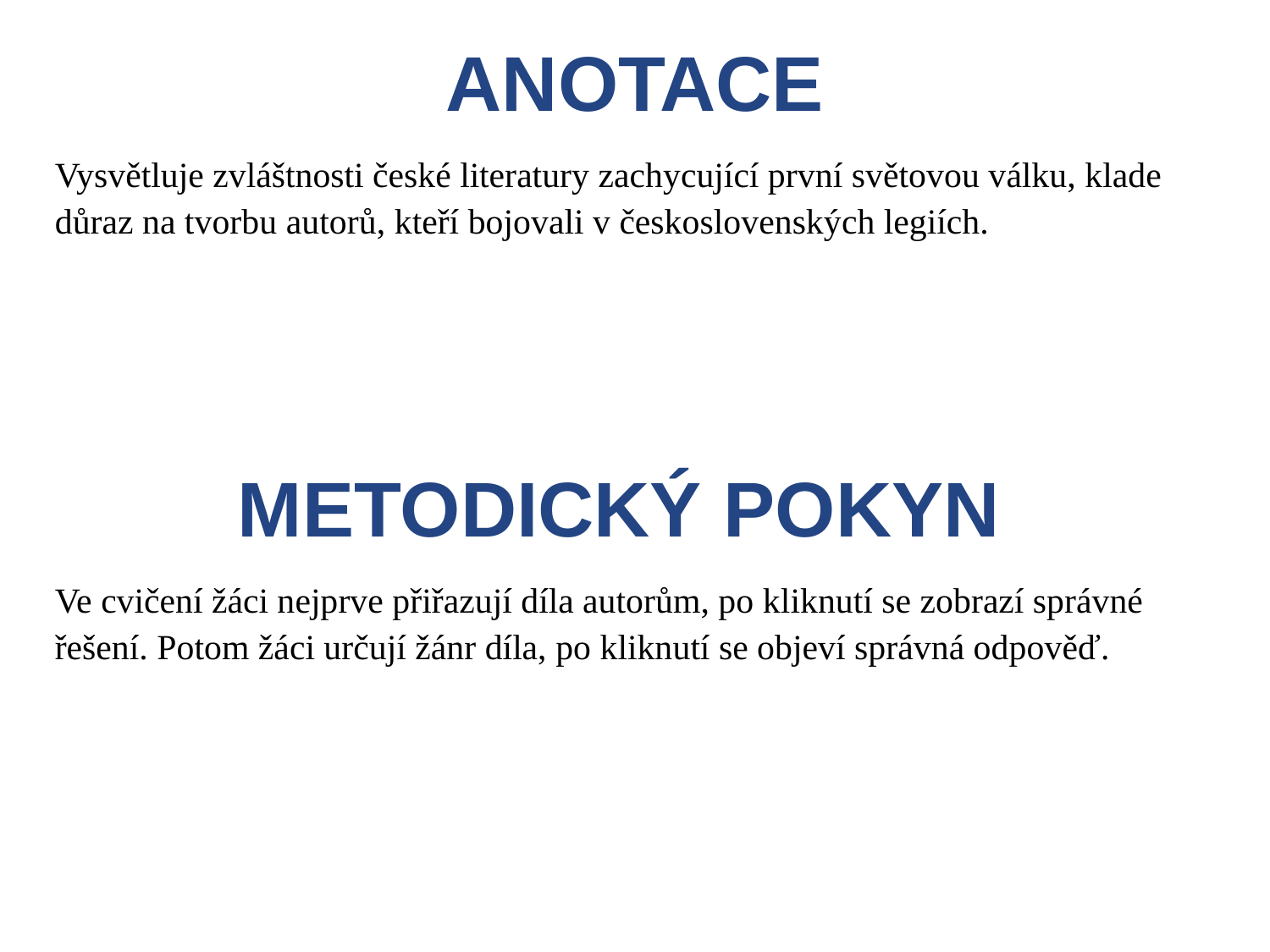

ANOTACE
Vysvětluje zvláštnosti české literatury zachycující první světovou válku, klade důraz na tvorbu autorů, kteří bojovali v československých legiích.
METODICKÝ POKYN
Ve cvičení žáci nejprve přiřazují díla autorům, po kliknutí se zobrazí správné řešení. Potom žáci určují žánr díla, po kliknutí se objeví správná odpověď.